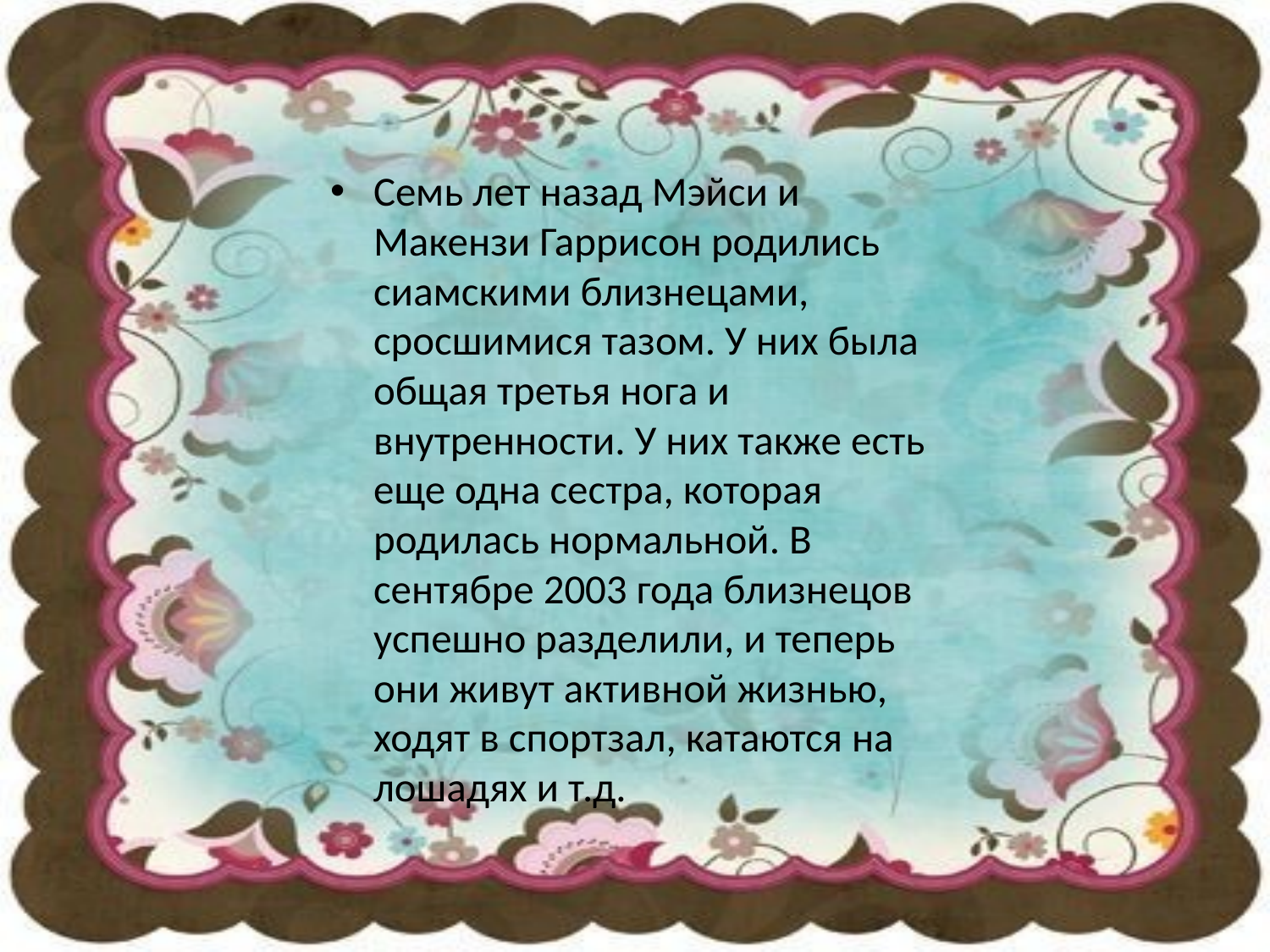

Семь лет назад Мэйси и Макензи Гаррисон родились сиамскими близнецами, сросшимися тазом. У них была общая третья нога и внутренности. У них также есть еще одна сестра, которая родилась нормальной. В сентябре 2003 года близнецов успешно разделили, и теперь они живут активной жизнью, ходят в спортзал, катаются на лошадях и т.д.